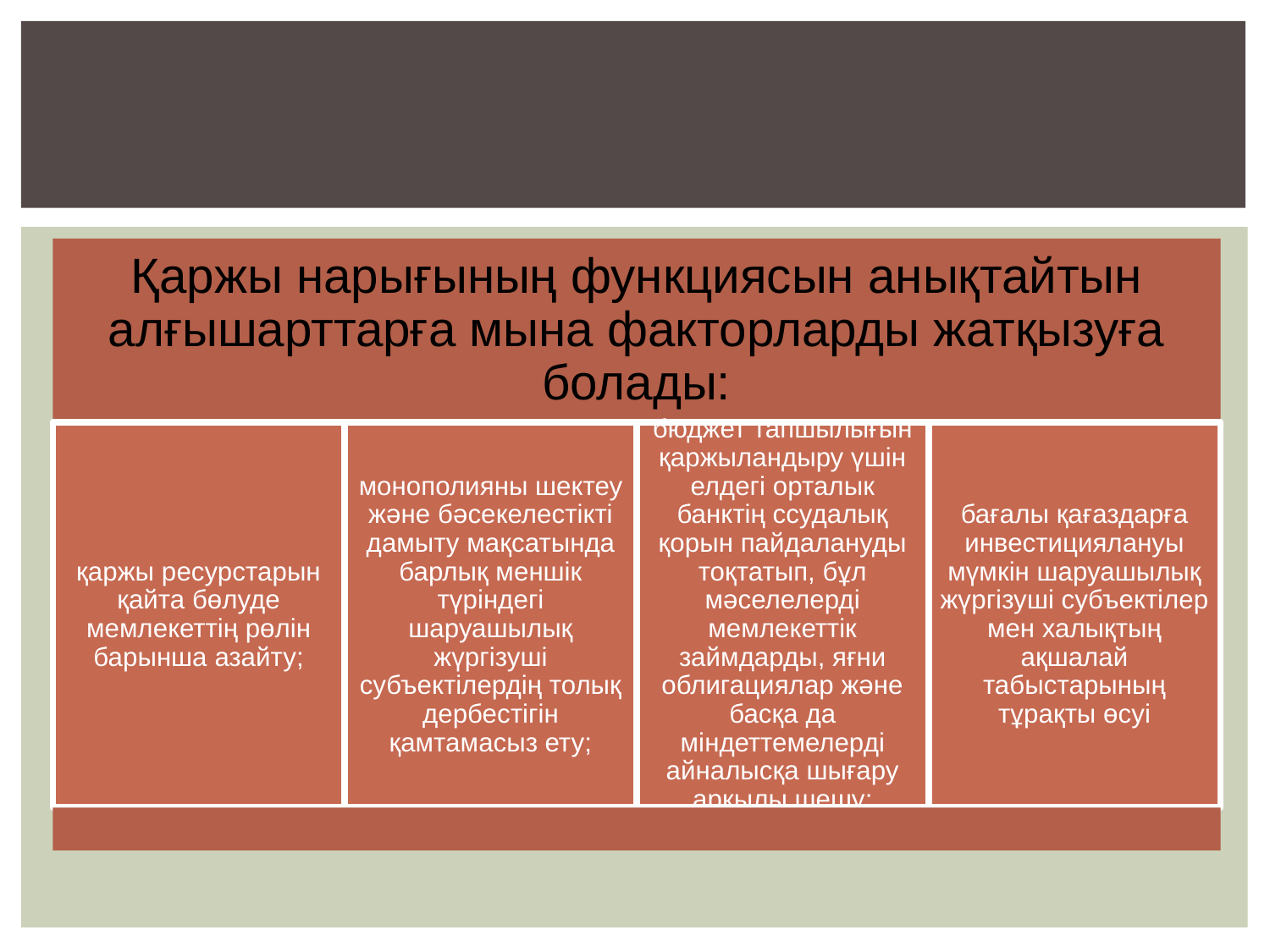

Қаржы нарығының функциясын анықтайтын алғышарттарға мына факторларды жатқызуға болады:
қаржы ресурстарын қайта бөлуде мемлекеттің рөлін барынша азайту;
монополияны шектеу және бәсекелестікті дамыту мақсатында барлық меншік түріндегі шаруашылық жүргізуші субъектілердің толық дербестігін қамтамасыз ету;
бюджет тапшылығын қаржыландыру үшін елдегі орталык банктің ссудалық қорын пайдалануды тоқтатып, бұл мәселелерді мемлекеттік займдарды, яғни облигациялар және басқа да міндеттемелерді айналысқа шығару арқылы шешу;
бағалы қағаздарға инвестициялануы мүмкін шаруашылық жүргізуші субъектілер мен халықтың ақшалай табыстарының тұрақты өсуі